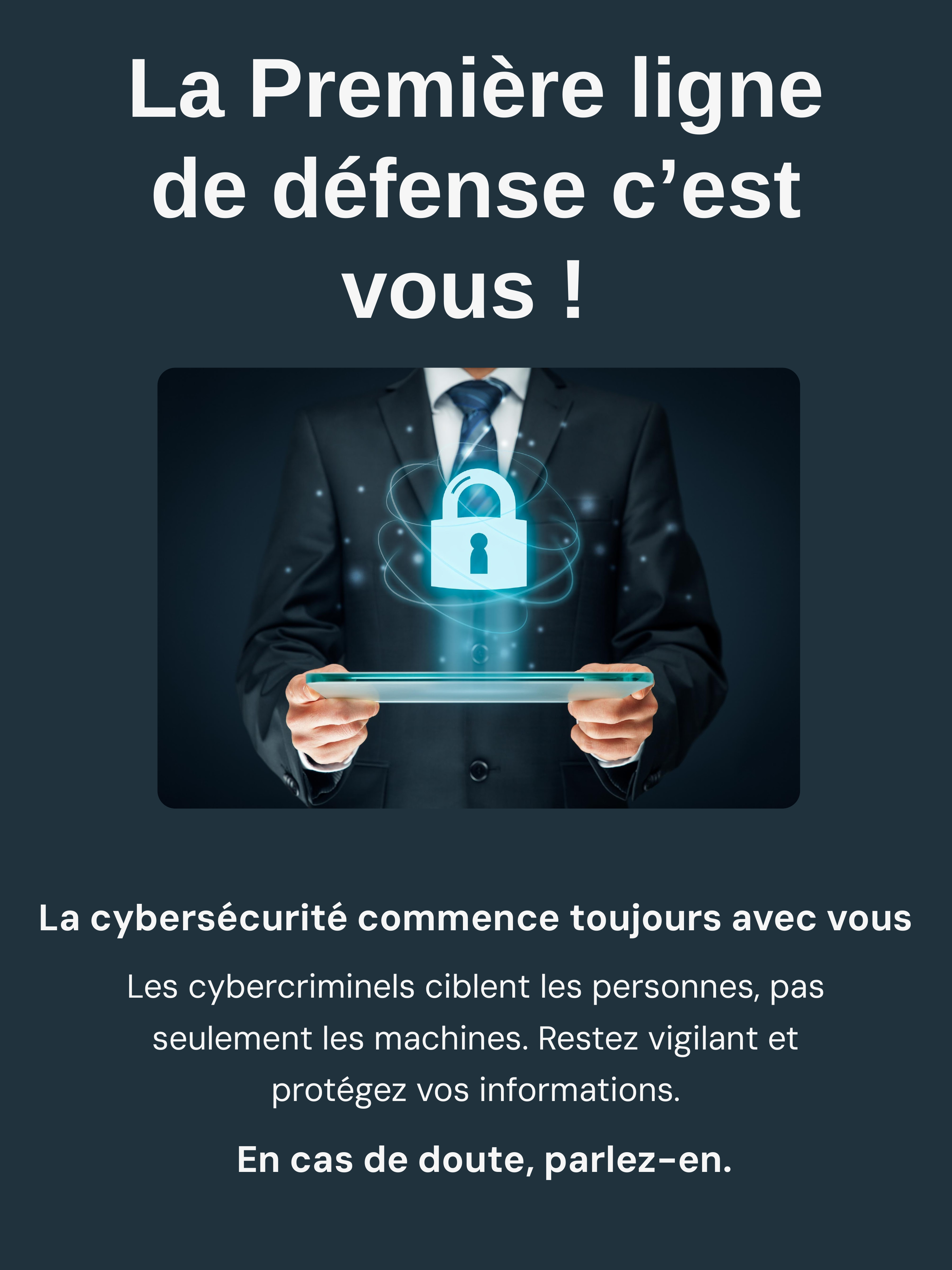

La Première ligne de défense c’est vous !

La cybersécurité commence toujours avec vous
Les cybercriminels ciblent les personnes, pas seulement les machines. Restez vigilant et protégez vos informations.

En cas de doute, parlez-en.